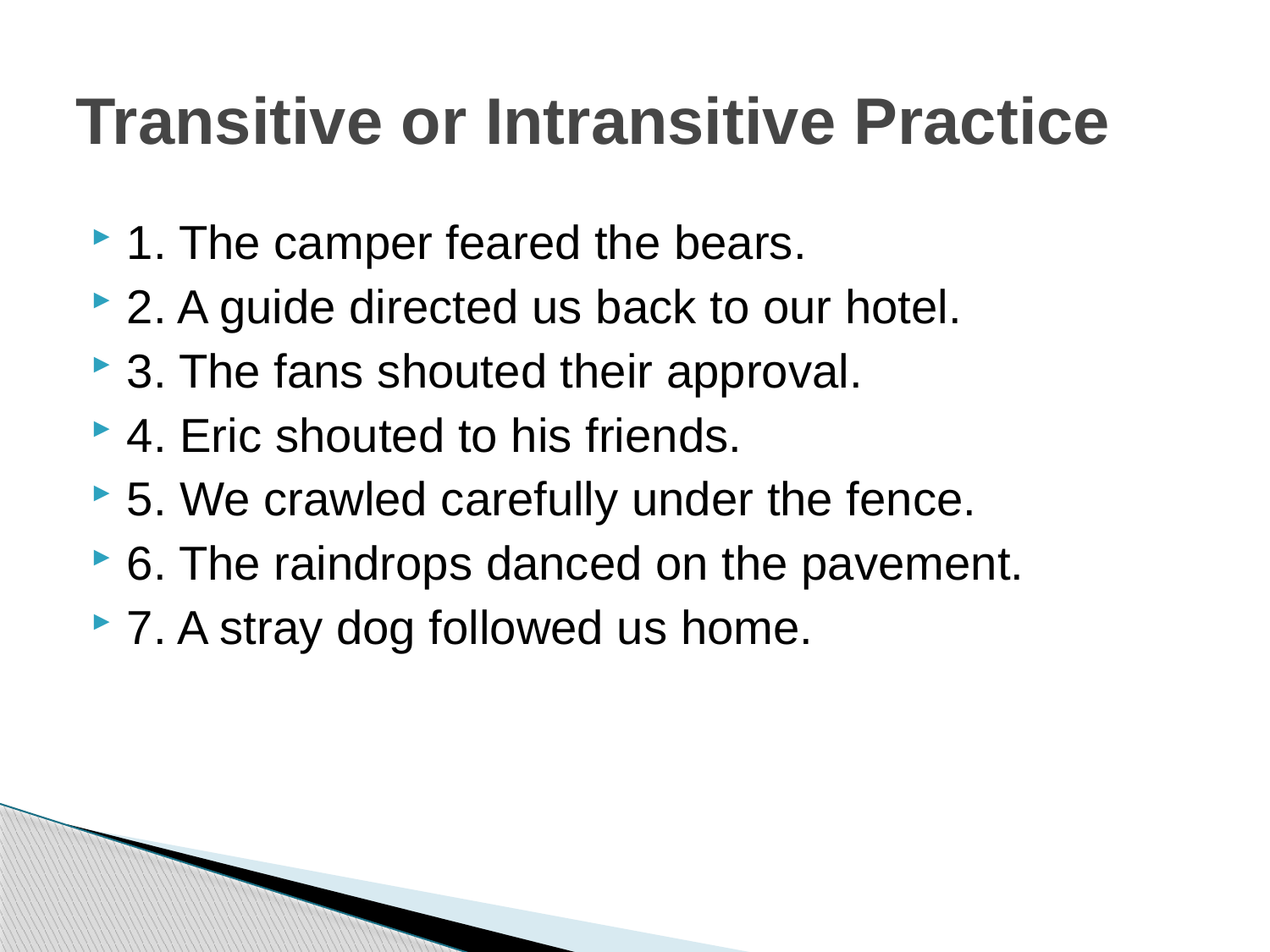

# Transitive or Intransitive Practice
1. The camper feared the bears.
2. A guide directed us back to our hotel.
3. The fans shouted their approval.
4. Eric shouted to his friends.
5. We crawled carefully under the fence.
6. The raindrops danced on the pavement.
7. A stray dog followed us home.